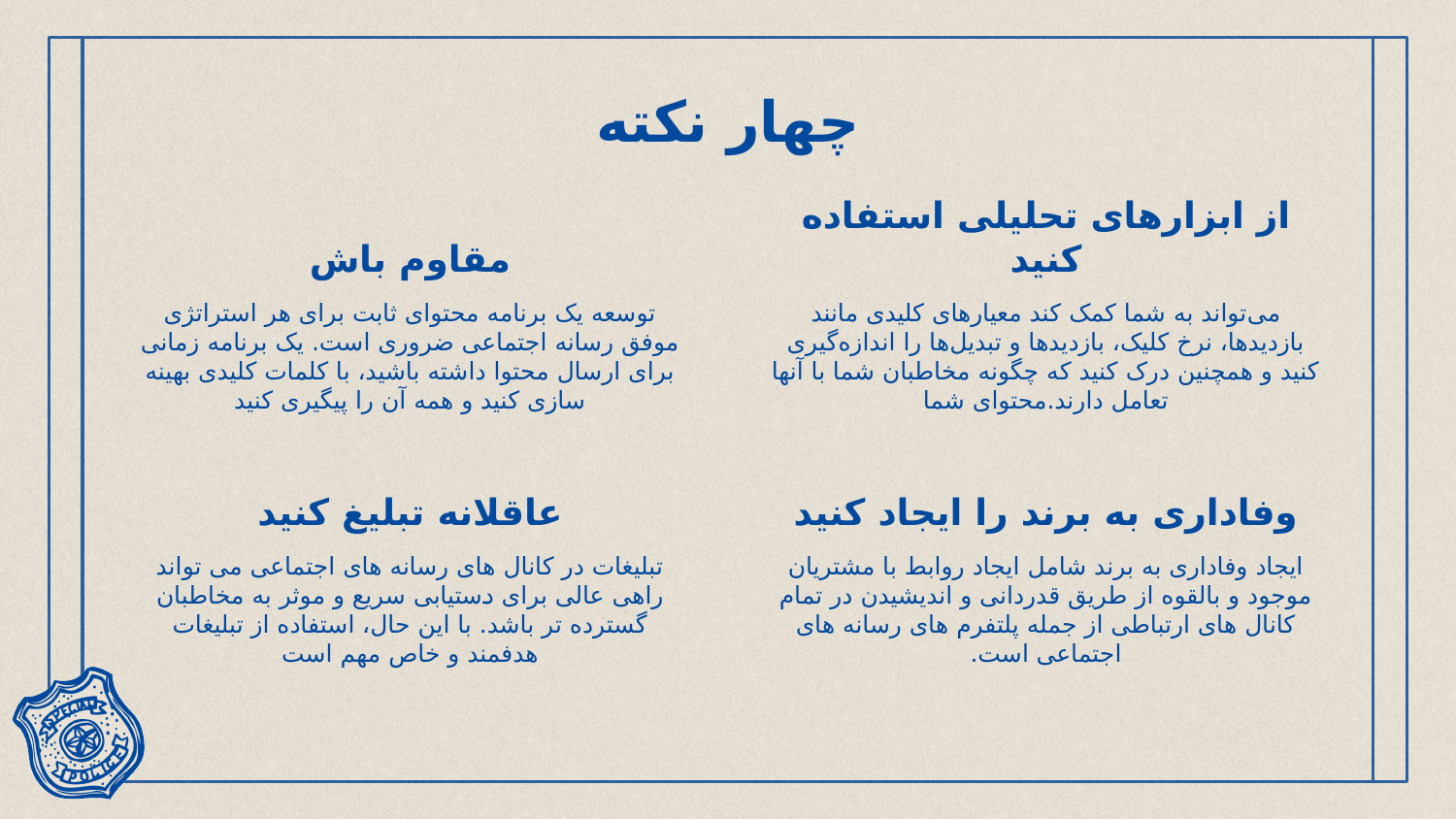

# چهار نکته
مقاوم باش
از ابزارهای تحلیلی استفاده کنید
توسعه یک برنامه محتوای ثابت برای هر استراتژی موفق رسانه اجتماعی ضروری است. یک برنامه زمانی برای ارسال محتوا داشته باشید، با کلمات کلیدی بهینه سازی کنید و همه آن را پیگیری کنید
می‌تواند به شما کمک کند معیارهای کلیدی مانند بازدیدها، نرخ کلیک، بازدیدها و تبدیل‌ها را اندازه‌گیری کنید و همچنین درک کنید که چگونه مخاطبان شما با آنها تعامل دارند.محتوای شما
عاقلانه تبلیغ کنید
وفاداری به برند را ایجاد کنید
تبلیغات در کانال های رسانه های اجتماعی می تواند راهی عالی برای دستیابی سریع و موثر به مخاطبان گسترده تر باشد. با این حال، استفاده از تبلیغات هدفمند و خاص مهم است
ایجاد وفاداری به برند شامل ایجاد روابط با مشتریان موجود و بالقوه از طریق قدردانی و اندیشیدن در تمام کانال های ارتباطی از جمله پلتفرم های رسانه های اجتماعی است.